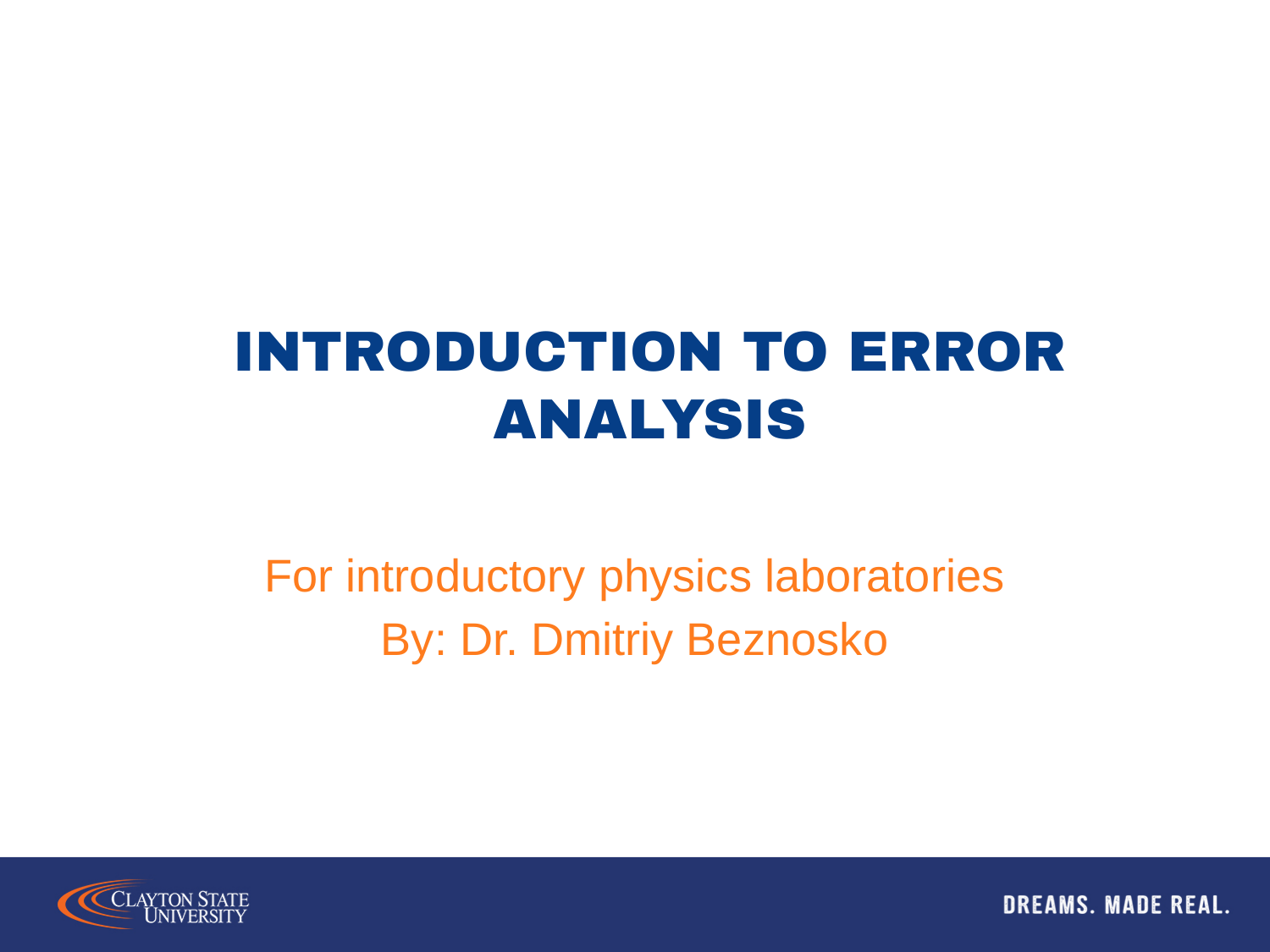

# Introduction to error analysis
For introductory physics laboratories
By: Dr. Dmitriy Beznosko